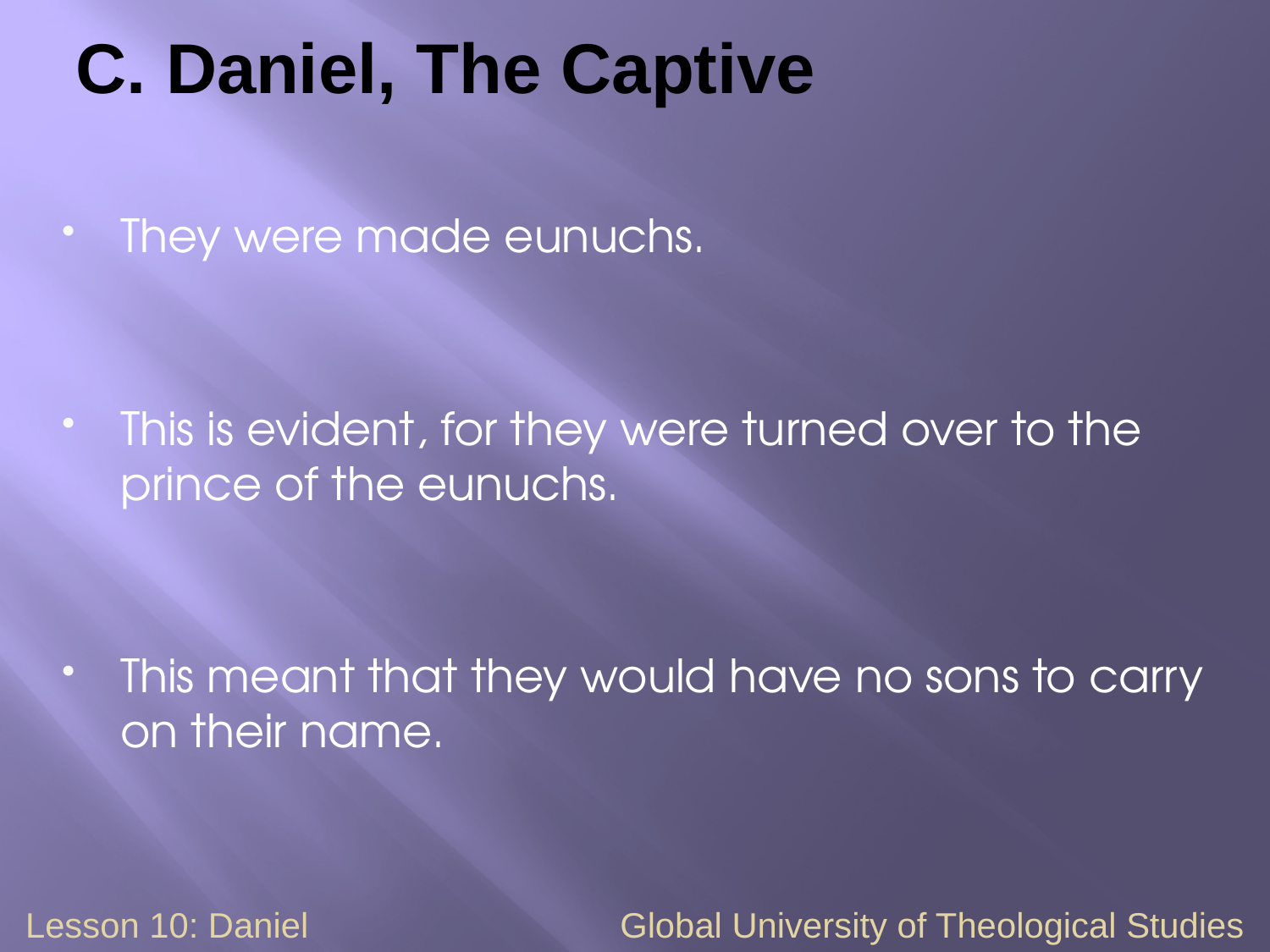

# C. Daniel, The Captive
They were made eunuchs.

This is evident, for they were turned over to the prince of the eunuchs.

This meant that they would have no sons to carry on their name.
Lesson 10: Daniel                                Global University of Theological Studies